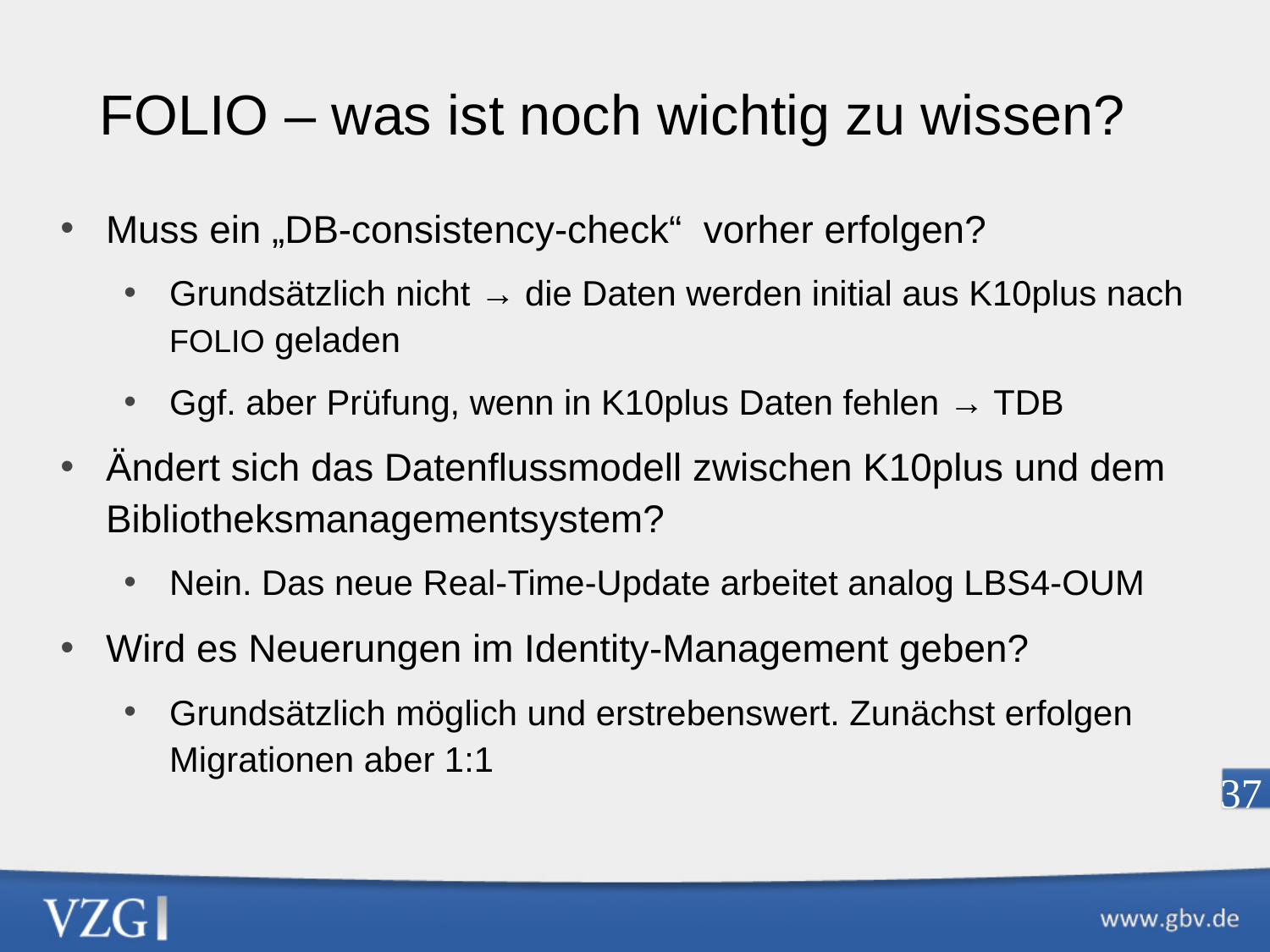

FOLIO – was ist noch wichtig zu wissen?

Muss ein „DB-consistency-check“  vorher erfolgen?
Grundsätzlich nicht → die Daten werden initial aus K10plus nach FOLIO geladen
Ggf. aber Prüfung, wenn in K10plus Daten fehlen → TDB
Ändert sich das Datenflussmodell zwischen K10plus und dem Bibliotheksmanagementsystem?
Nein. Das neue Real-Time-Update arbeitet analog LBS4-OUM
Wird es Neuerungen im Identity-Management geben?
Grundsätzlich möglich und erstrebenswert. Zunächst erfolgen Migrationen aber 1:1

37